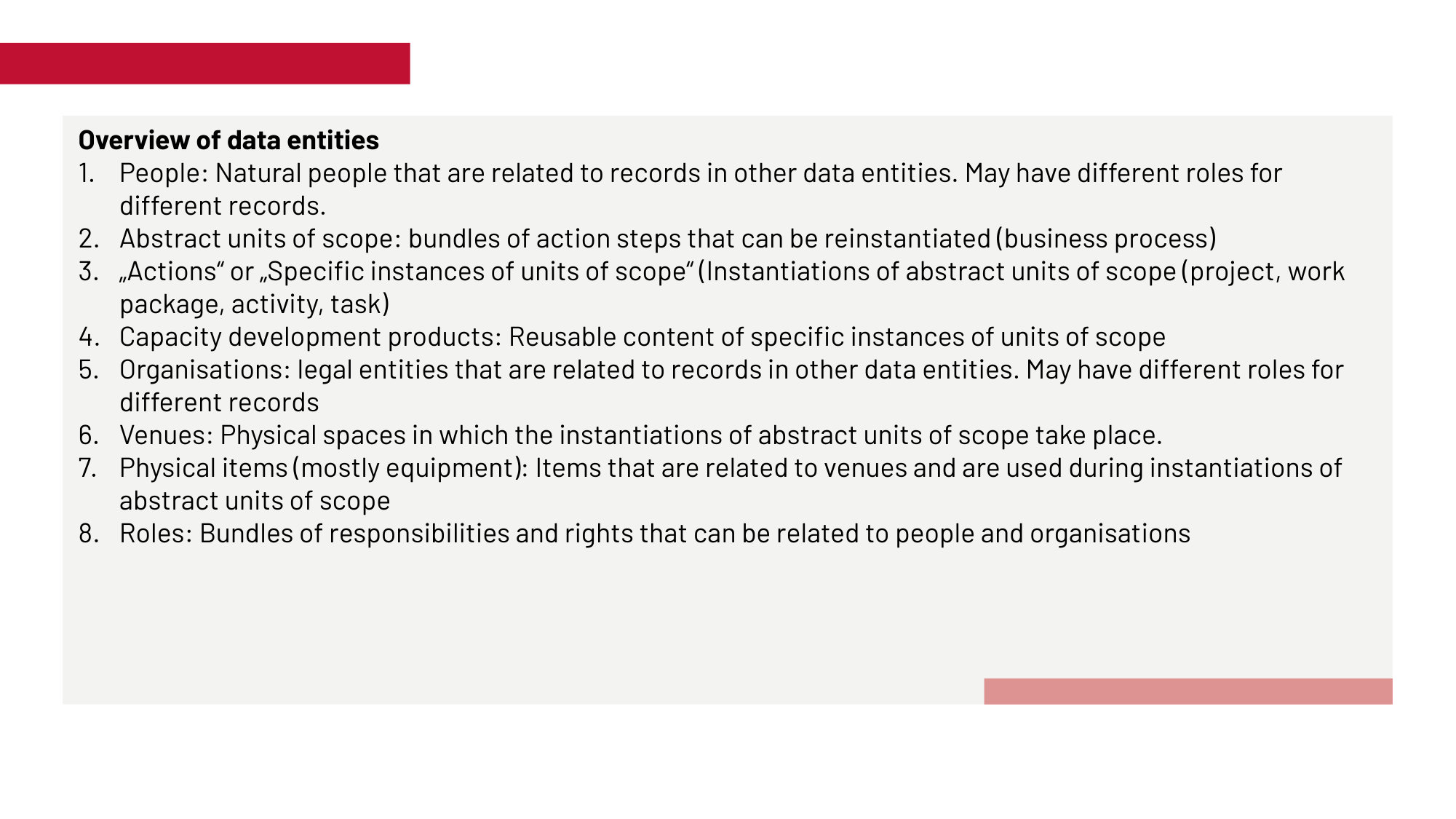

Overview of data entities
People: Natural people that are related to records in other data entities. May have different roles for different records.
Abstract units of scope: bundles of action steps that can be reinstantiated (business process)
„Actions“ or „Specific instances of units of scope“ (Instantiations of abstract units of scope (project, work package, activity, task)
Capacity development products: Reusable content of specific instances of units of scope
Organisations: legal entities that are related to records in other data entities. May have different roles for different records
Venues: Physical spaces in which the instantiations of abstract units of scope take place.
Physical items (mostly equipment): Items that are related to venues and are used during instantiations of abstract units of scope
Roles: Bundles of responsibilities and rights that can be related to people and organisations